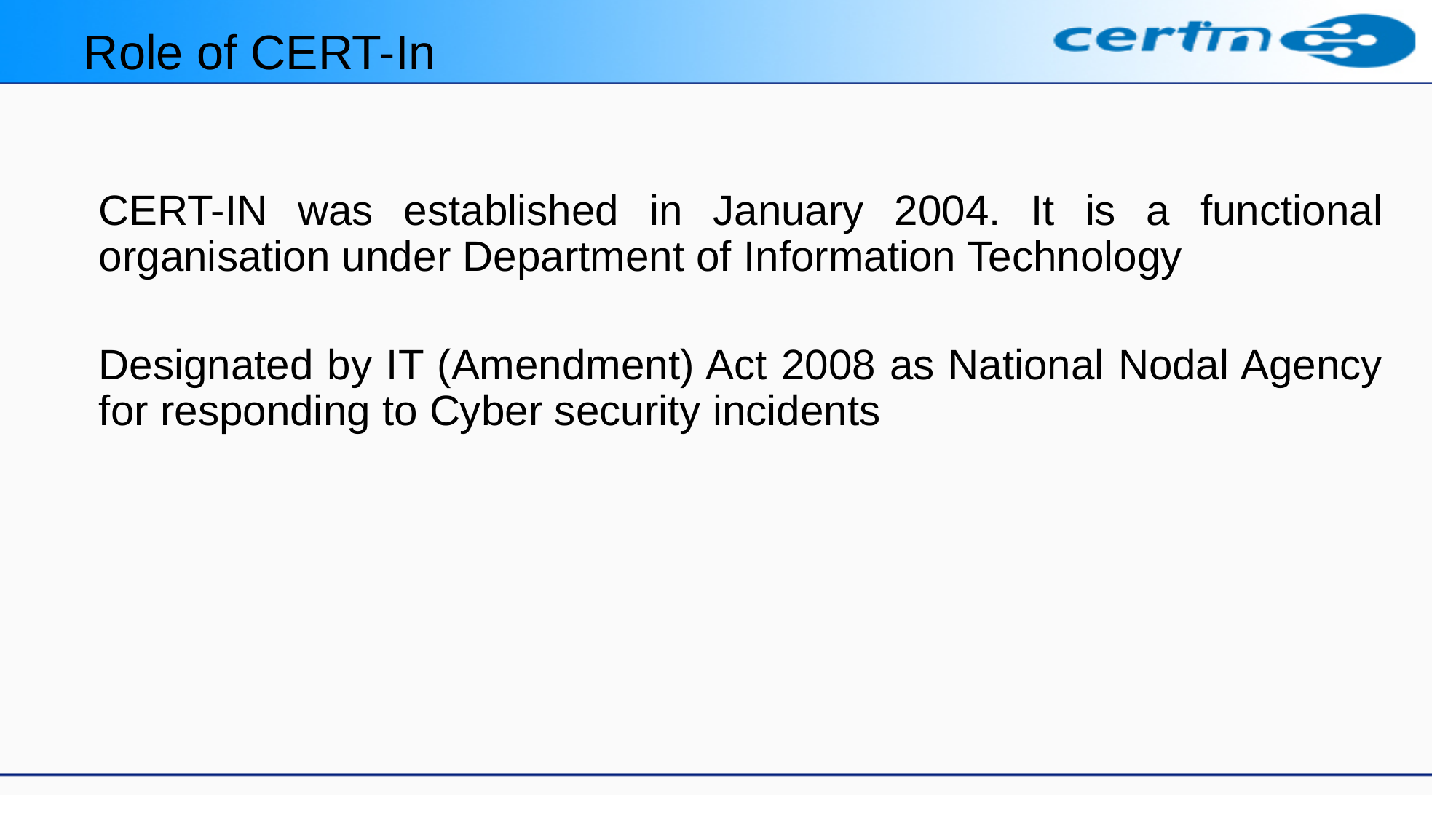

# Role of CERT-In

CERT-IN was established in January 2004. It is a functional organisation under Department of Information Technology

Designated by IT (Amendment) Act 2008 as National Nodal Agency for responding to Cyber security incidents